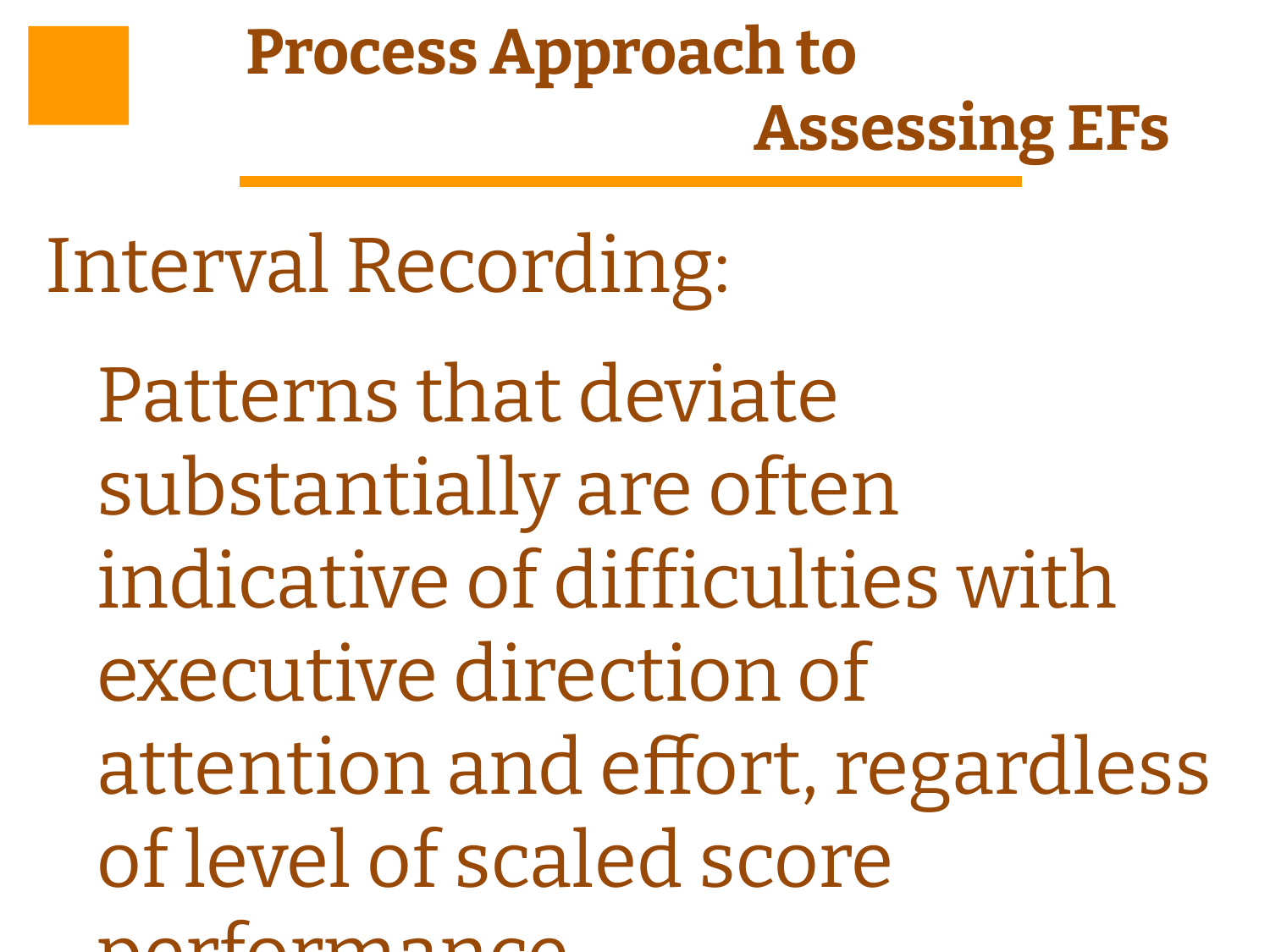

# Process Approach to Assessing EFs
Interval Recording:
Patterns that deviate substantially are often indicative of difficulties with executive direction of attention and effort, regardless of level of scaled score performance.